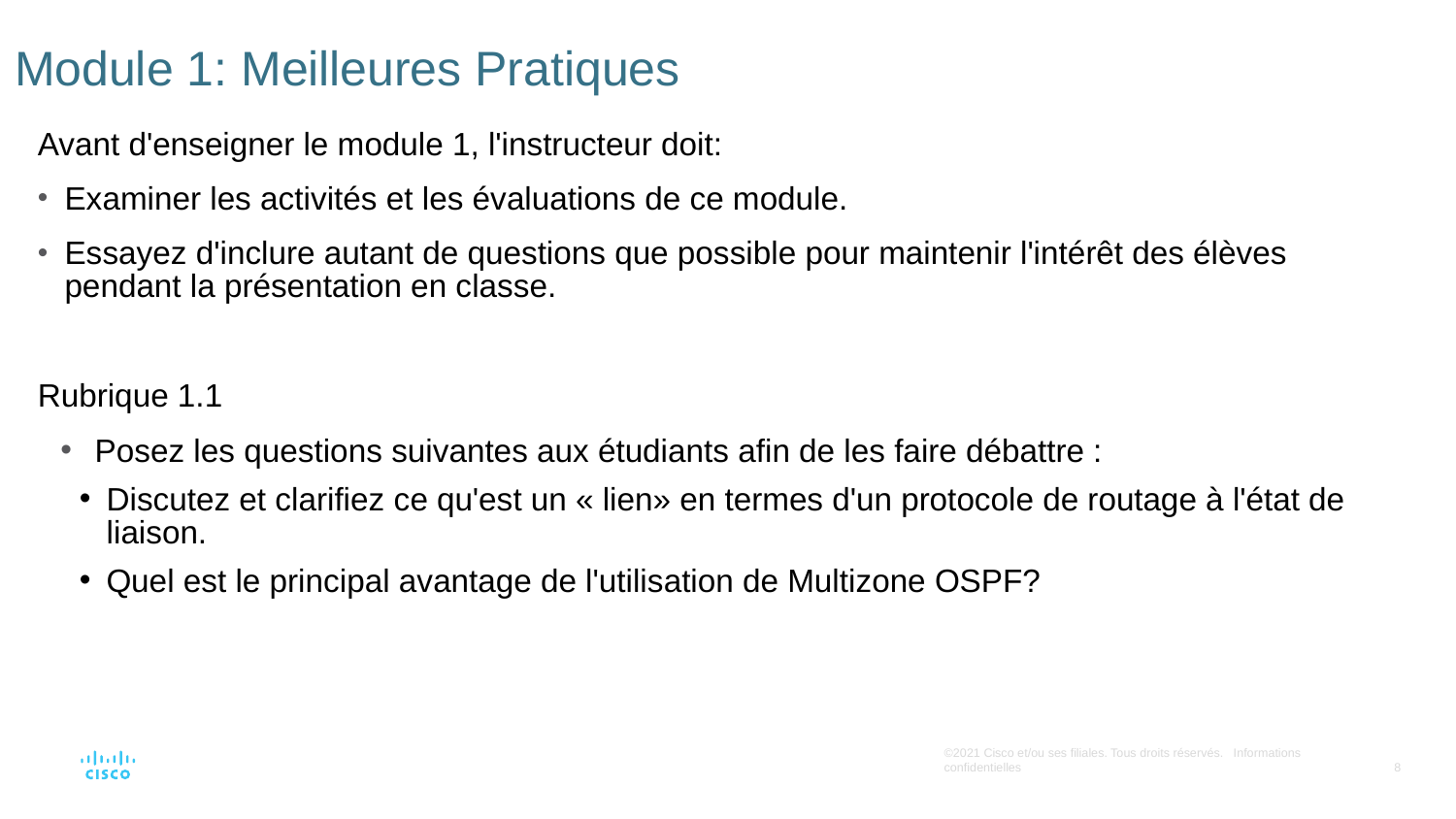

# Module 1: Meilleures Pratiques
Avant d'enseigner le module 1, l'instructeur doit:
Examiner les activités et les évaluations de ce module.
Essayez d'inclure autant de questions que possible pour maintenir l'intérêt des élèves pendant la présentation en classe.

Rubrique 1.1
Posez les questions suivantes aux étudiants afin de les faire débattre :
Discutez et clarifiez ce qu'est un « lien» en termes d'un protocole de routage à l'état de liaison.
Quel est le principal avantage de l'utilisation de Multizone OSPF?